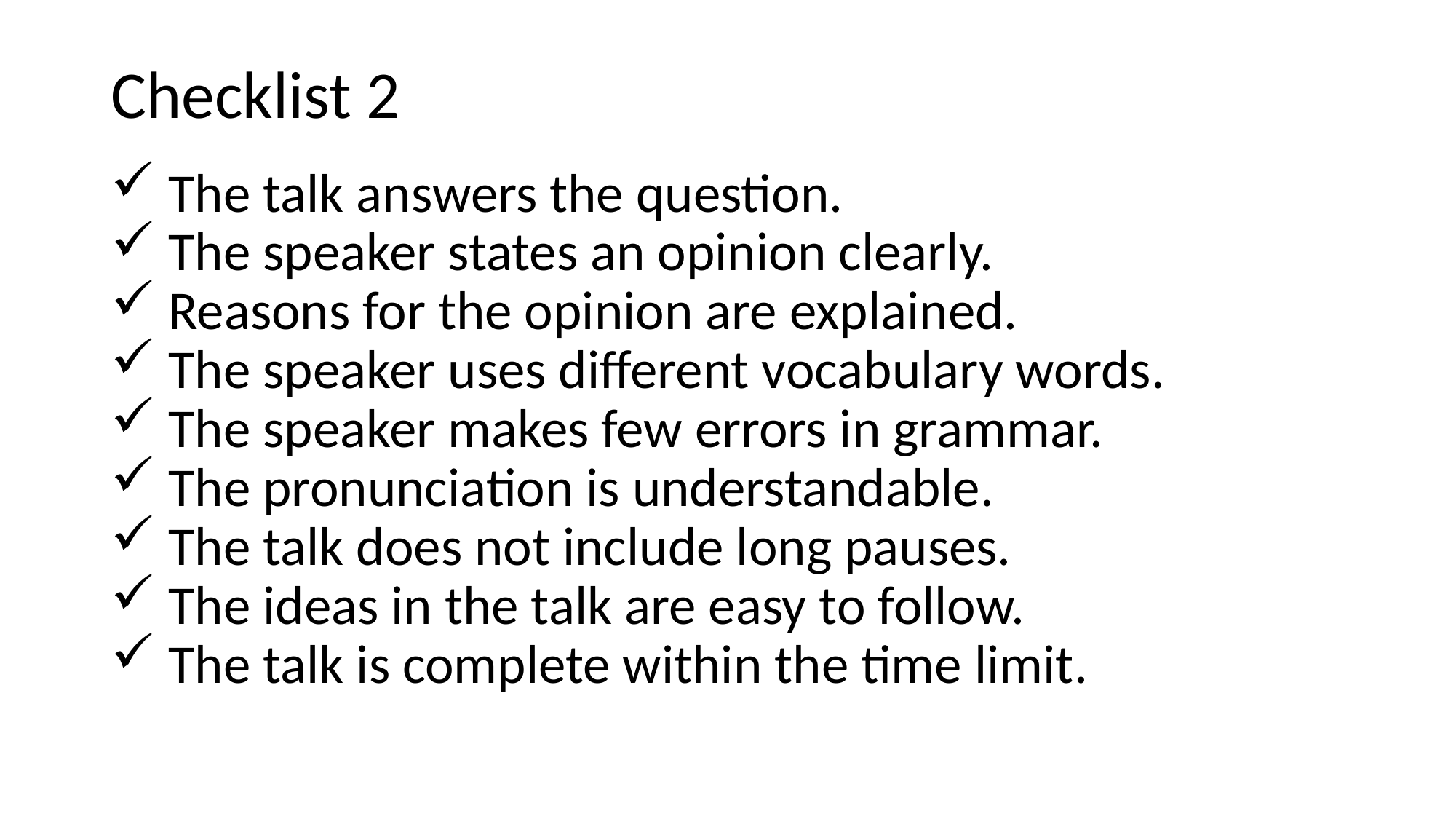

# Checklist 2

 The talk answers the question.
 The speaker states an opinion clearly.
 Reasons for the opinion are explained.
 The speaker uses different vocabulary words.
 The speaker makes few errors in grammar.
 The pronunciation is understandable.
 The talk does not include long pauses.
 The ideas in the talk are easy to follow.
 The talk is complete within the time limit.